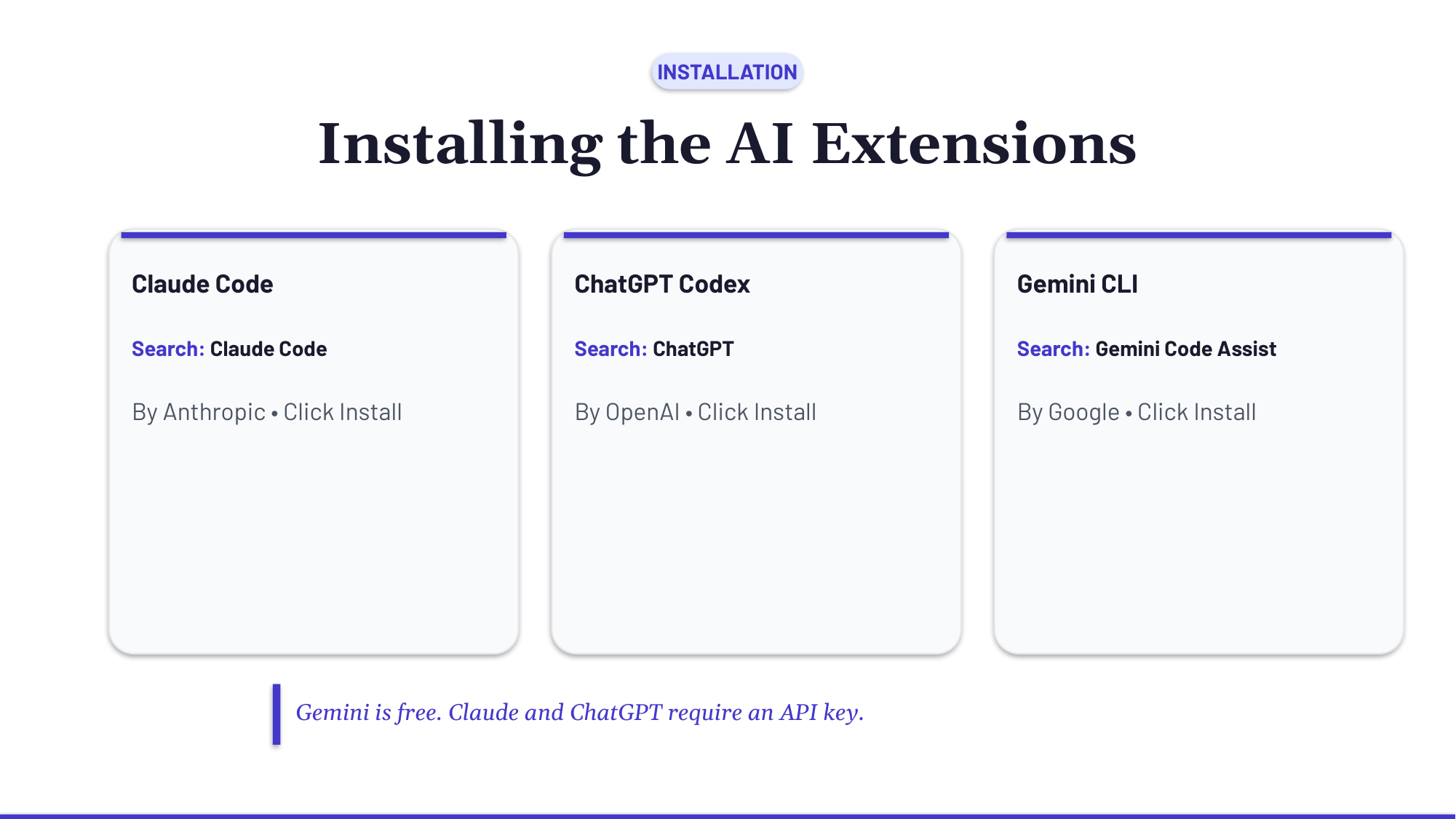

INSTALLATION
Installing the AI Extensions

Claude Code
ChatGPT Codex
Gemini CLI
Search: Claude Code
Search: ChatGPT
Search: Gemini Code Assist
By Anthropic • Click Install
By OpenAI • Click Install
By Google • Click Install

Gemini is free. Claude and ChatGPT require an API key.